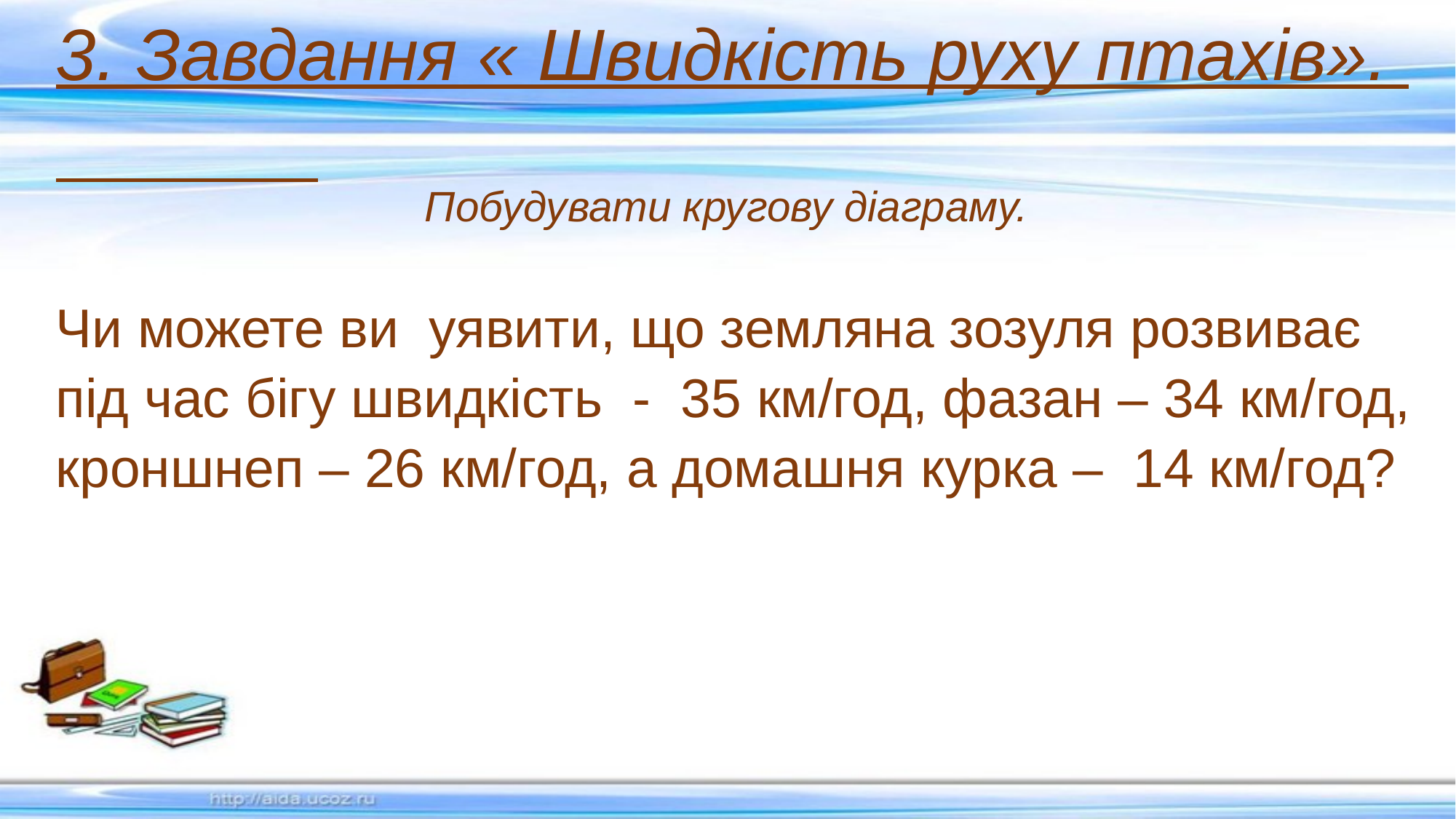

3. Завдання « Швидкість руху птахів».
Побудувати кругову діаграму.
Чи можете ви  уявити, що земляна зозуля розвиває під час бігу швидкість  -  35 км/год, фазан – 34 км/год, кроншнеп – 26 км/год, а домашня курка –  14 км/год?